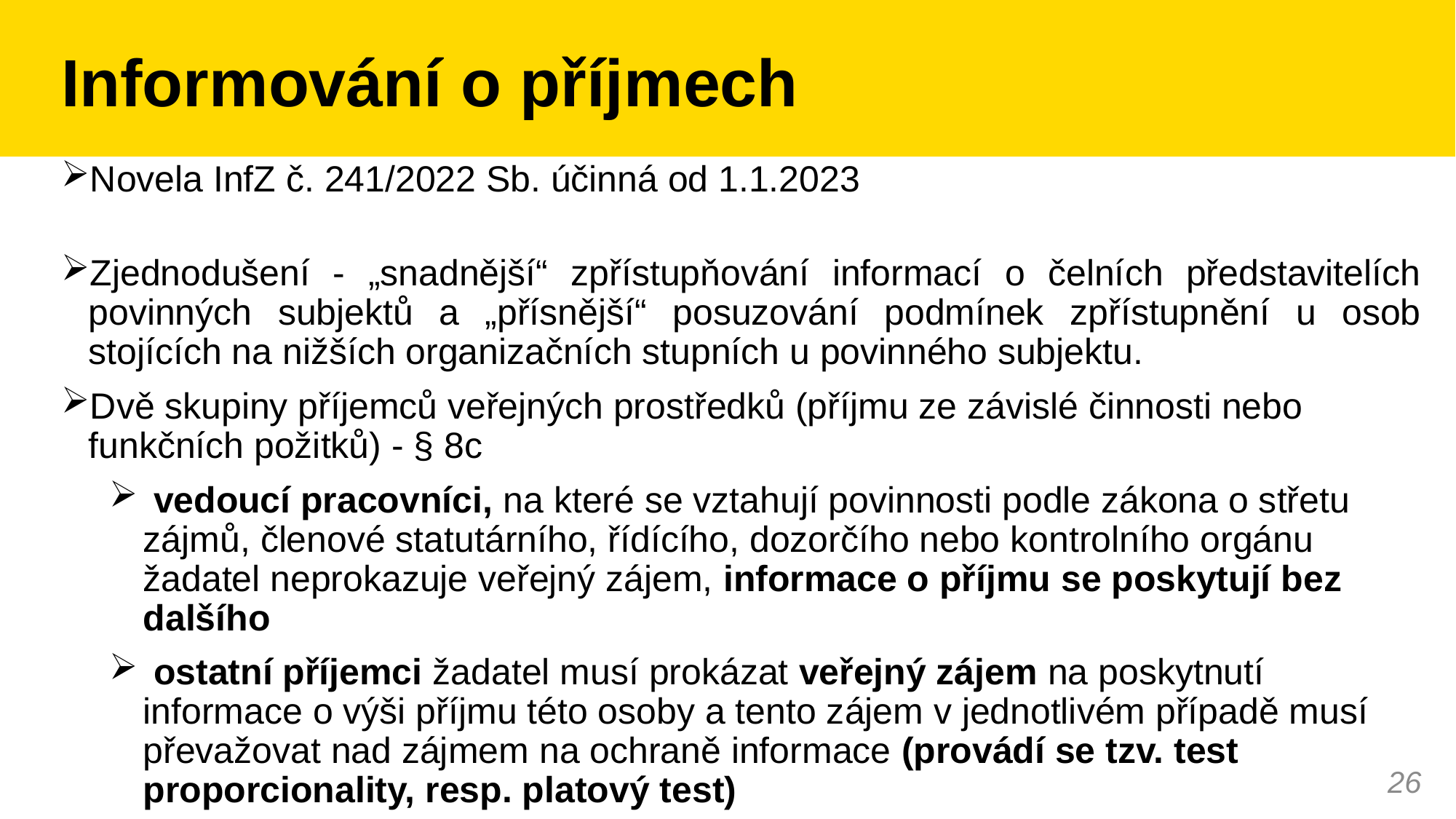

# Informování o příjmech
Novela InfZ č. 241/2022 Sb. účinná od 1.1.2023

Zjednodušení - „snadnější“ zpřístupňování informací o čelních představitelích povinných subjektů a „přísnější“ posuzování podmínek zpřístupnění u osob stojících na nižších organizačních stupních u povinného subjektu.
Dvě skupiny příjemců veřejných prostředků (příjmu ze závislé činnosti nebo funkčních požitků) - § 8c
 vedoucí pracovníci, na které se vztahují povinnosti podle zákona o střetu zájmů, členové statutárního, řídícího, dozorčího nebo kontrolního orgánu   žadatel neprokazuje veřejný zájem, informace o příjmu se poskytují bez dalšího
 ostatní příjemci žadatel musí prokázat veřejný zájem na poskytnutí informace o výši příjmu této osoby a tento zájem v jednotlivém případě musí převažovat nad zájmem na ochraně informace (provádí se tzv. test proporcionality, resp. platový test)

26